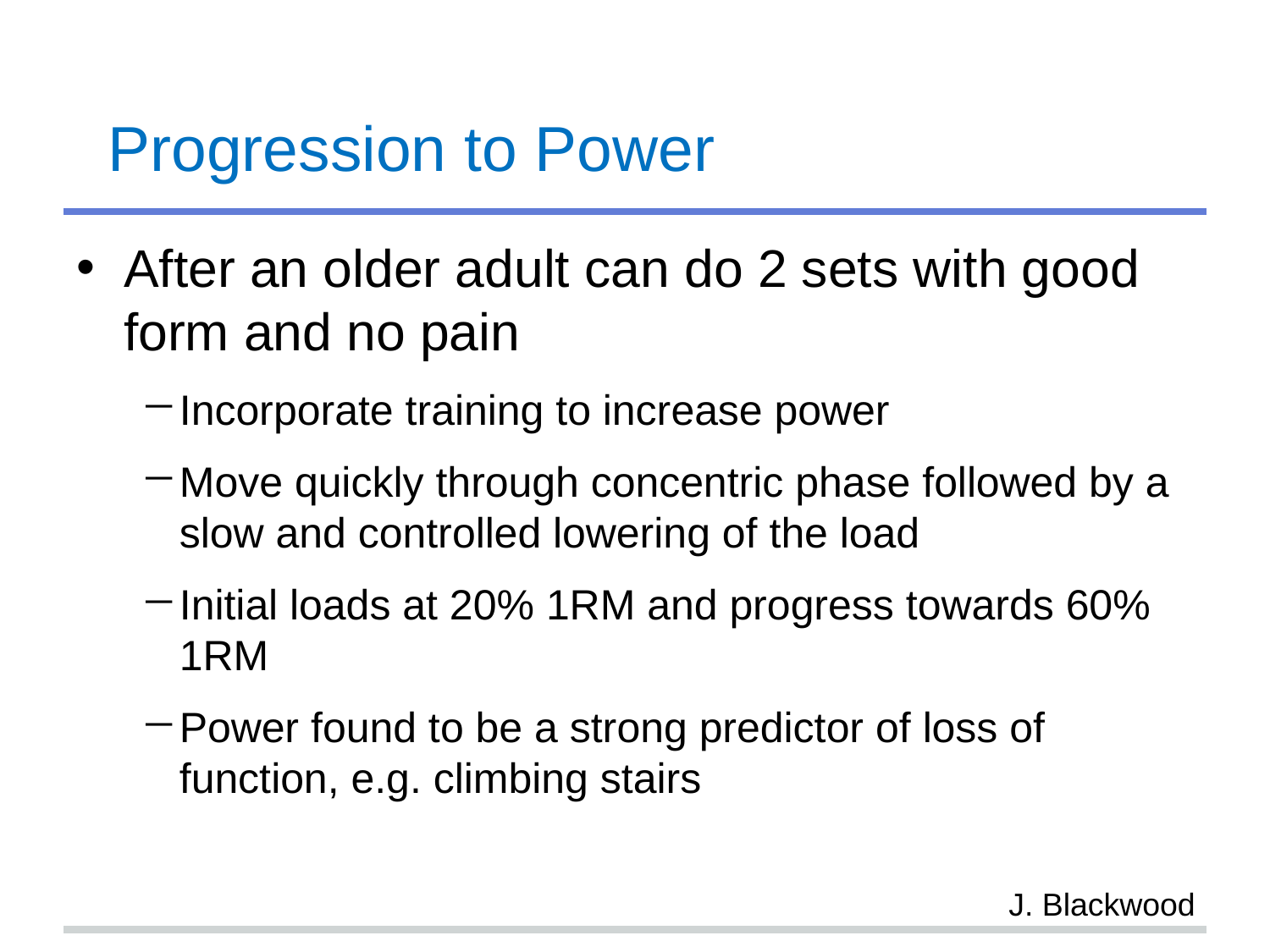

# Progression to Power
After an older adult can do 2 sets with good form and no pain
Incorporate training to increase power
Move quickly through concentric phase followed by a slow and controlled lowering of the load
Initial loads at 20% 1RM and progress towards 60% 1RM
Power found to be a strong predictor of loss of function, e.g. climbing stairs
J. Blackwood